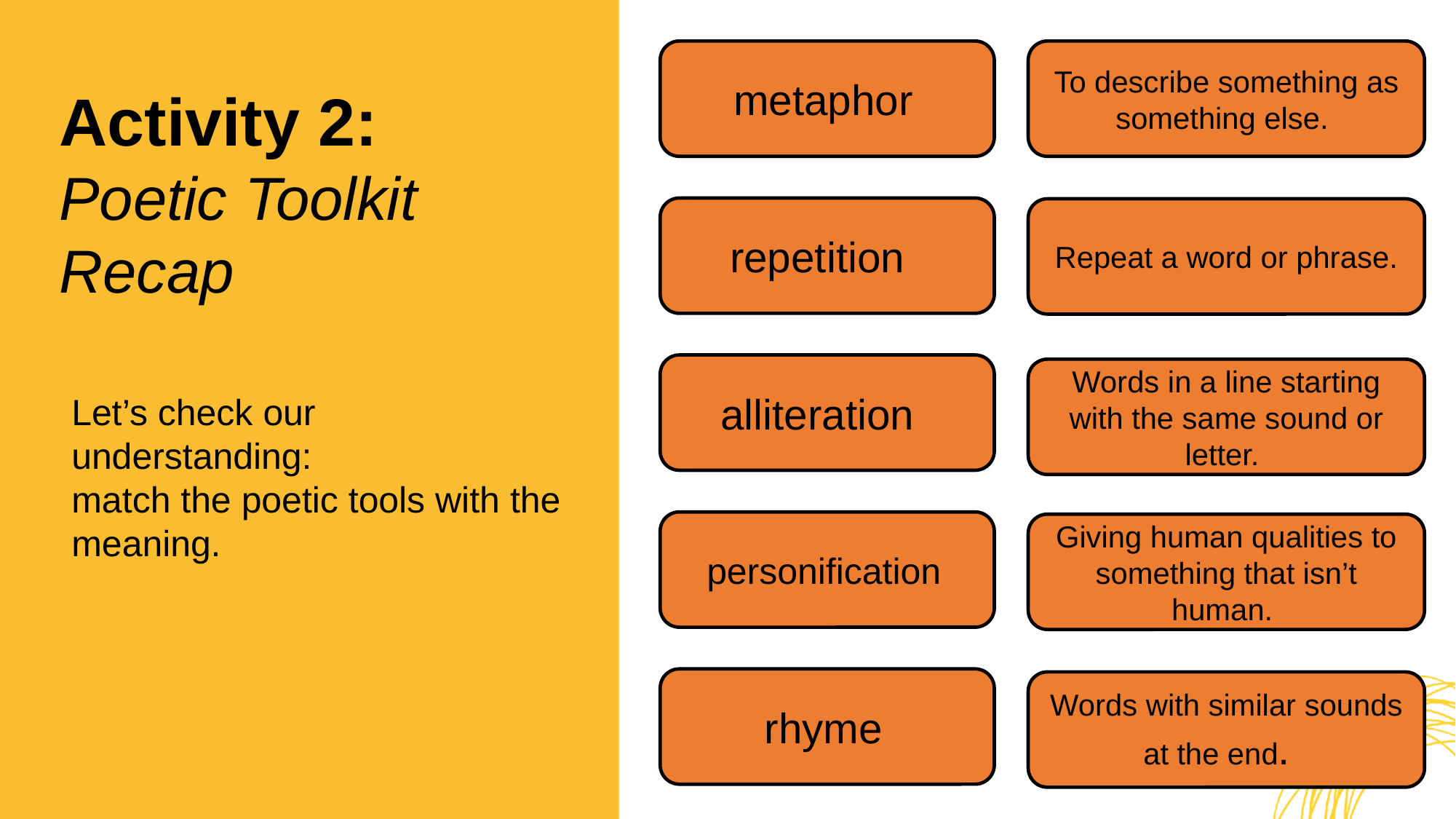

metaphor
To describe something as something else.
Activity 2:
Poetic Toolkit Recap

repetition
Repeat a word or phrase.
alliteration
Words in a line starting with the same sound or letter.
Let’s check our understanding:
match the poetic tools with the meaning.
personification
Giving human qualities to something that isn’t human.
rhyme
Words with similar sounds at the end.